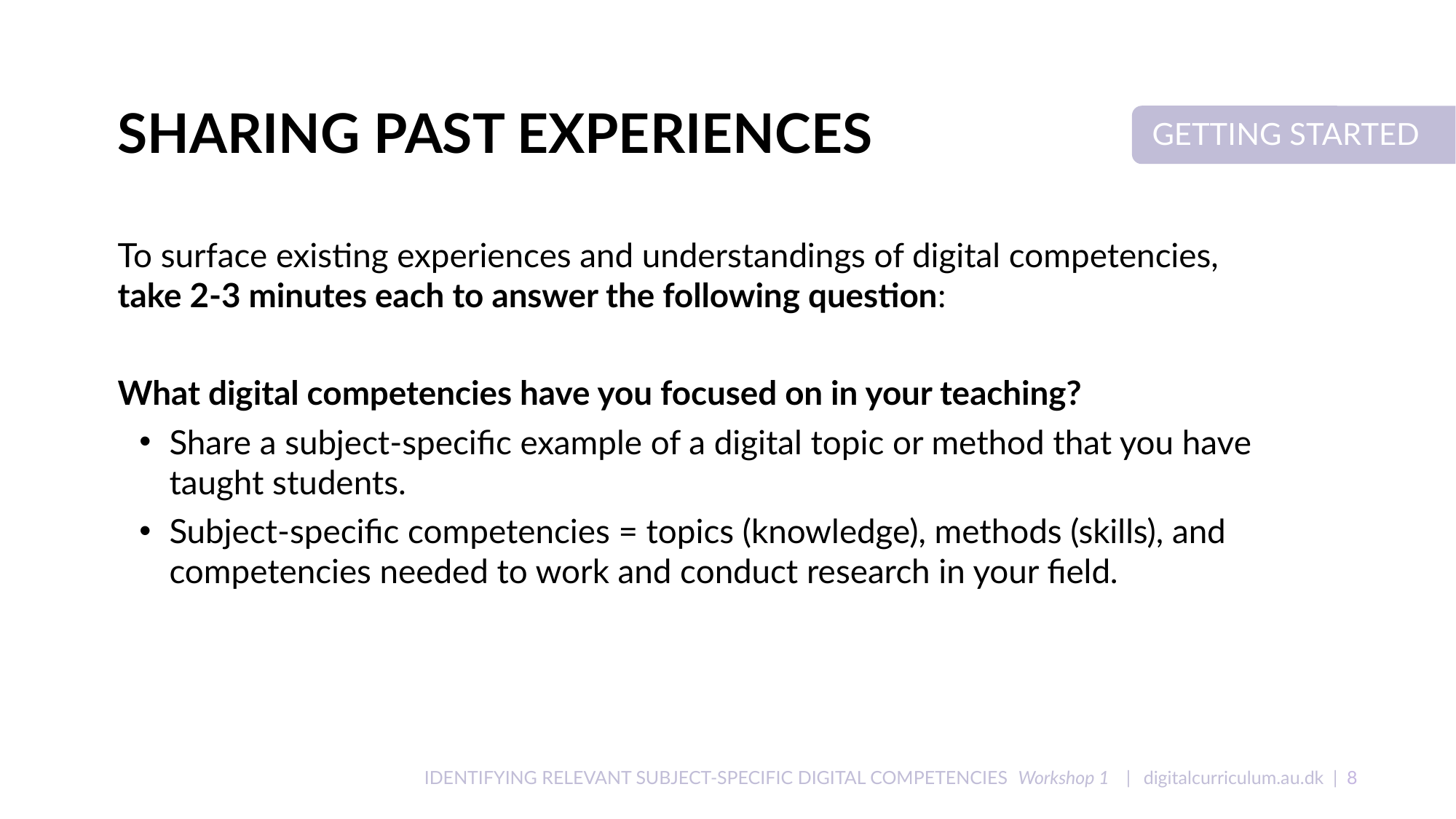

# Sharing past experiences
GETTING STARTED
To surface existing experiences and understandings of digital competencies,
take 2-3 minutes each to answer the following question:

What digital competencies have you focused on in your teaching?
Share a subject-specific example of a digital topic or method that you have taught students.
Subject-specific competencies = topics (knowledge), methods (skills), and competencies needed to work and conduct research in your field.
8